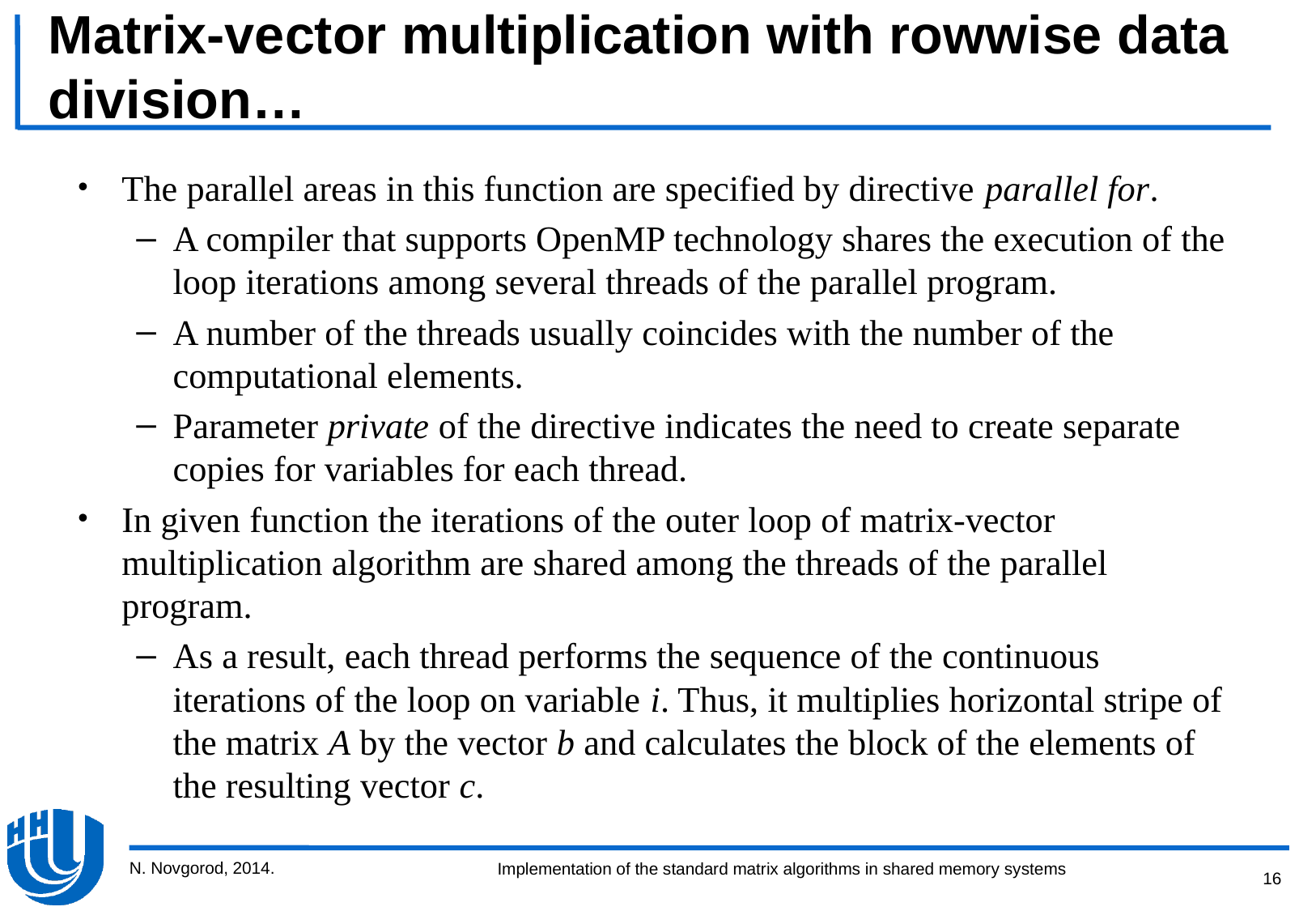

# Matrix-vector multiplication with rowwise data division…
The parallel areas in this function are specified by directive parallel for.
A compiler that supports OpenMP technology shares the execution of the loop iterations among several threads of the parallel program.
A number of the threads usually coincides with the number of the computational elements.
Parameter private of the directive indicates the need to create separate copies for variables for each thread.
In given function the iterations of the outer loop of matrix-vector multiplication algorithm are shared among the threads of the parallel program.
As a result, each thread performs the sequence of the continuous iterations of the loop on variable i. Thus, it multiplies horizontal stripe of the matrix A by the vector b and calculates the block of the elements of the resulting vector c.
N. Novgorod, 2014.
16
Implementation of the standard matrix algorithms in shared memory systems